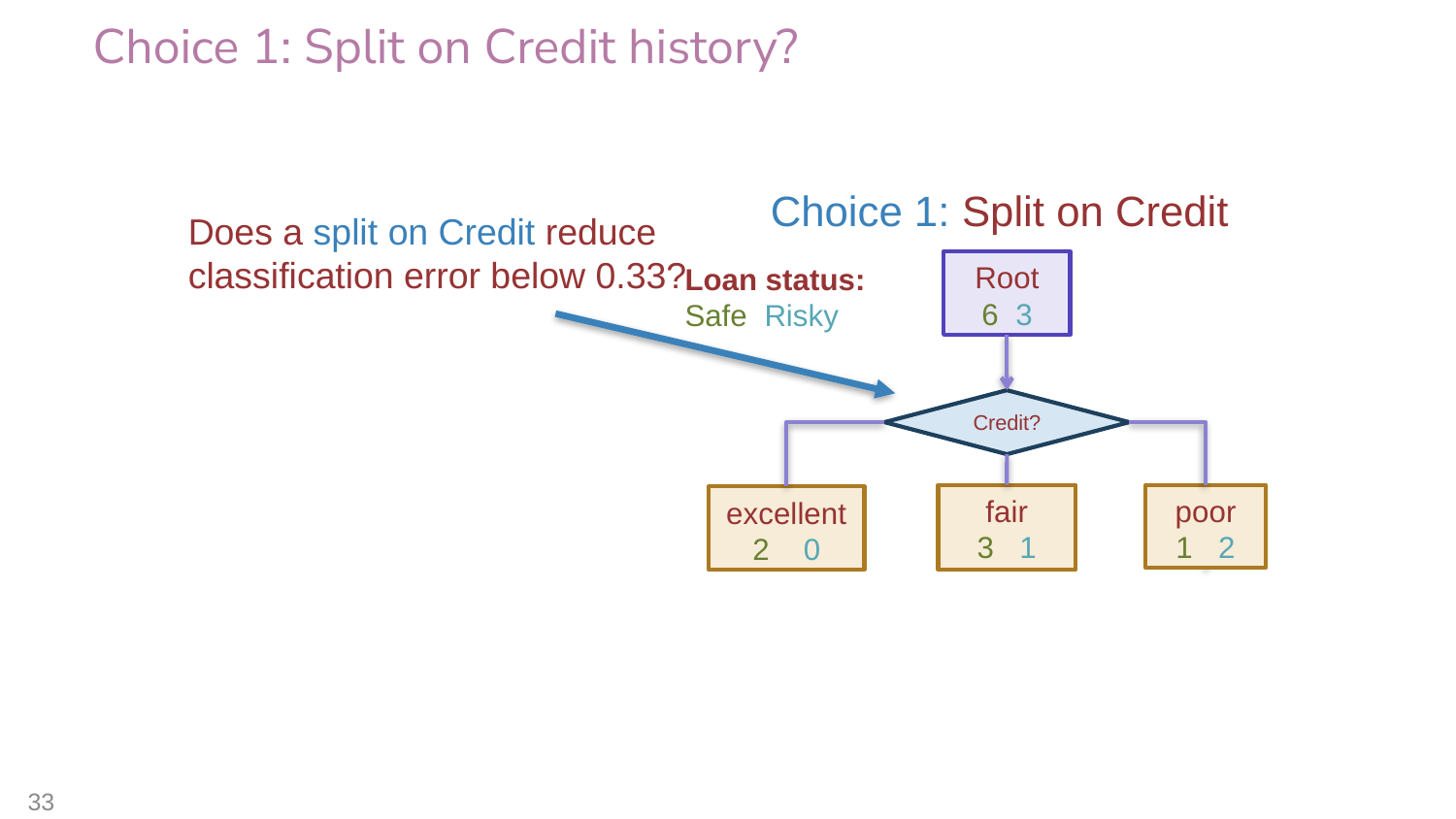

# Choice 1: Split on Credit history?
Choice 1: Split on Credit
Does a split on Credit reduce classification error below 0.33?
Root
6  3
Loan status:
Safe  Risky
Credit?
poor
1   2
fair
3   1

excellent
2    0